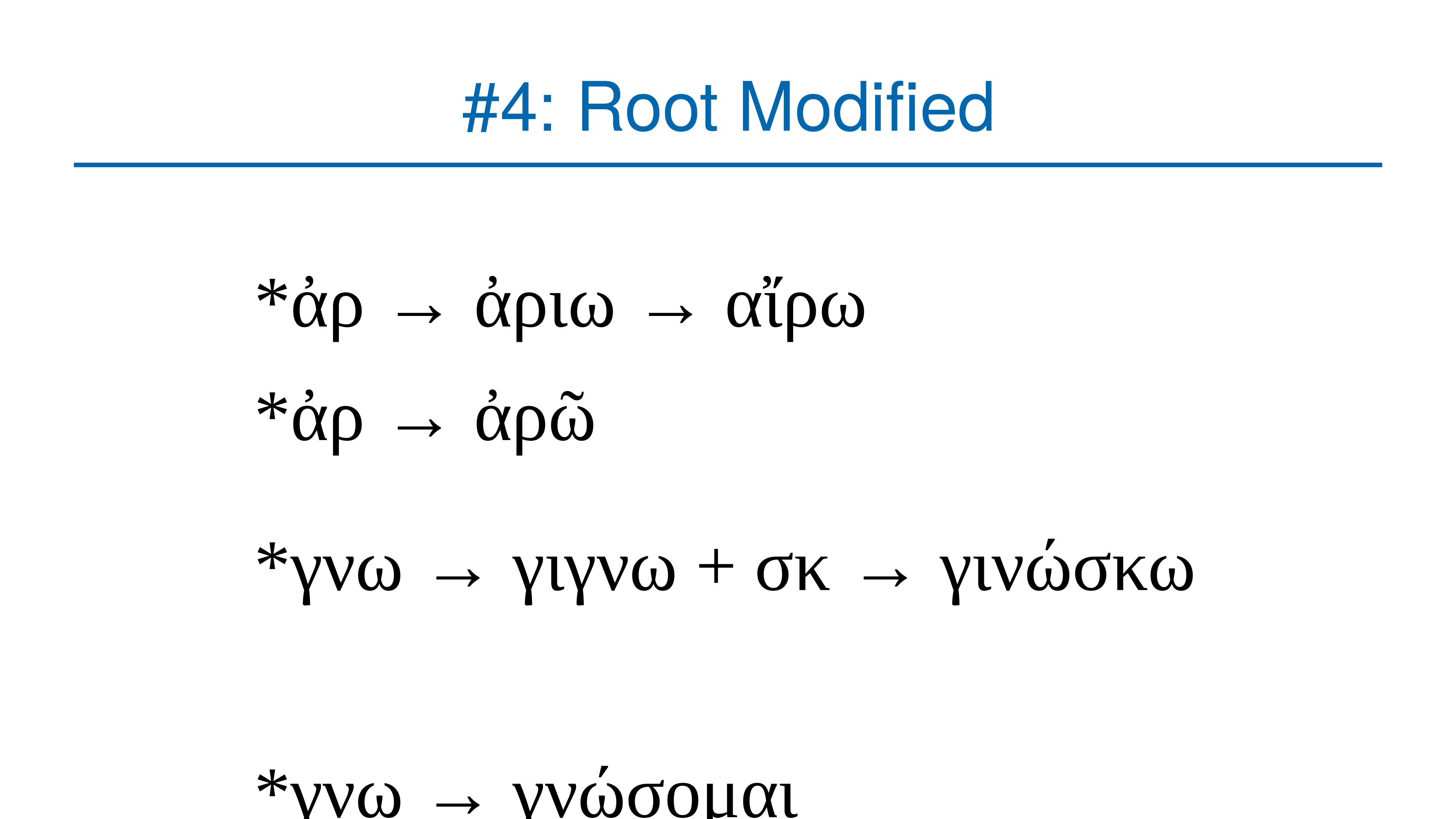

# #4: Root Modified
*ἀρ → ἀριω → αἴρω
*ἀρ → ἀρῶ
*γνω → γιγνω + σκ → γινώσκω
*γνω → γνώσομαι